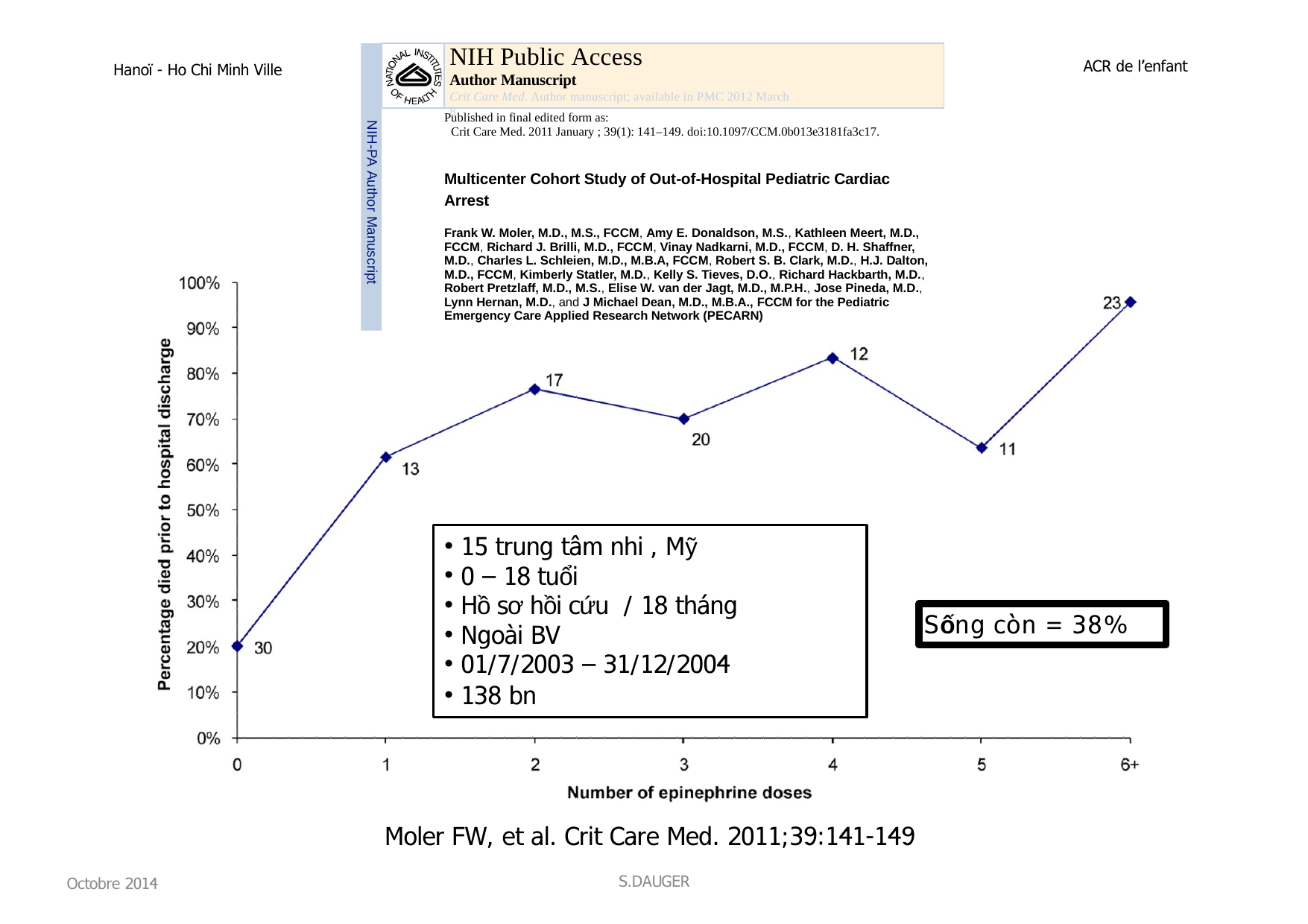

NIH Public Access
Author Manuscript
Crit Care Med. Author manuscript; available in PMC 2012 March 8.

ACR de l’enfant
Hanoï - Ho Chi Minh Ville

Published in final edited form as:
Crit Care Med. 2011 January ; 39(1): 141–149. doi:10.1097/CCM.0b013e3181fa3c17.

Multicenter Cohort Study of Out-of-Hospital Pediatric Cardiac Arrest

Frank W. Moler, M.D., M.S., FCCM, Amy E. Donaldson, M.S., Kathleen Meert, M.D., FCCM, Richard J. Brilli, M.D., FCCM, Vinay Nadkarni, M.D., FCCM, D. H. Shaffner, M.D., Charles L. Schleien, M.D., M.B.A, FCCM, Robert S. B. Clark, M.D., H.J. Dalton, M.D., FCCM, Kimberly Statler, M.D., Kelly S. Tieves, D.O., Richard Hackbarth, M.D., Robert Pretzlaff, M.D., M.S., Elise W. van der Jagt, M.D., M.P.H., Jose Pineda, M.D., Lynn Hernan, M.D., and J Michael Dean, M.D., M.B.A., FCCM for the Pediatric Emergency Care Applied Research Network (PECARN)
NIH-PA Author Manuscript

15 trung tâm nhi , Mỹ
0 – 18 tuổi
Hồ sơ hồi cứu  / 18 tháng
Ngoài BV
01/7/2003 – 31/12/2004
138 bn

Sống còn = 38%
Moler FW, et al. Crit Care Med. 2011;39:141-149
Octobre 2014
S.DAUGER